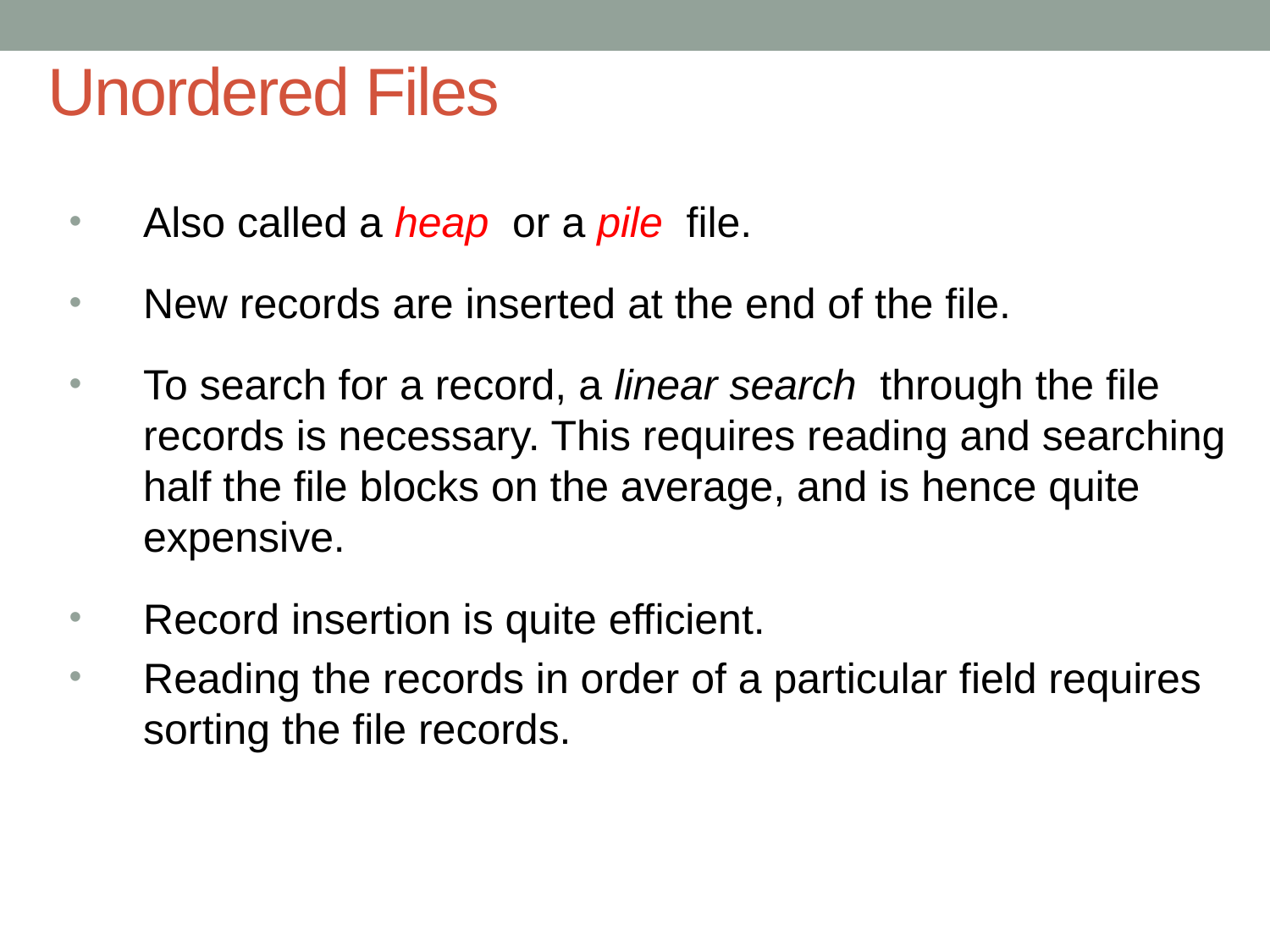

# Unordered Files
Also called a heap  or a pile  file.

New records are inserted at the end of the file.

To search for a record, a linear search  through the file records is necessary. This requires reading and searching half the file blocks on the average, and is hence quite expensive.

Record insertion is quite efficient.
Reading the records in order of a particular field requires sorting the file records.